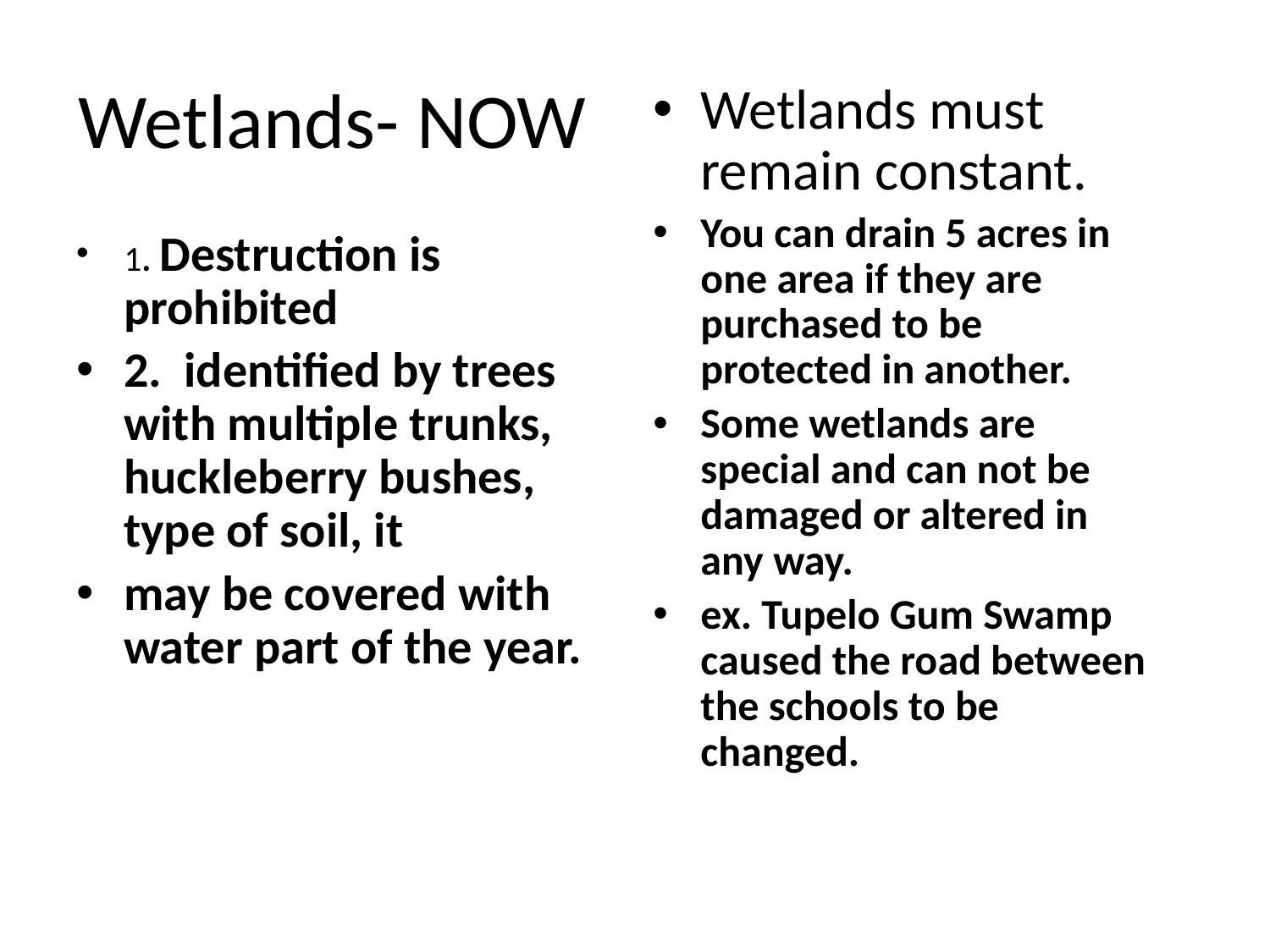

# Wetlands- NOW
Wetlands must remain constant.
You can drain 5 acres in one area if they are purchased to be protected in another.
Some wetlands are special and can not be damaged or altered in any way.
ex. Tupelo Gum Swamp caused the road between the schools to be changed.
1. Destruction is prohibited
2.  identified by trees with multiple trunks, huckleberry bushes, type of soil, it
may be covered with water part of the year.